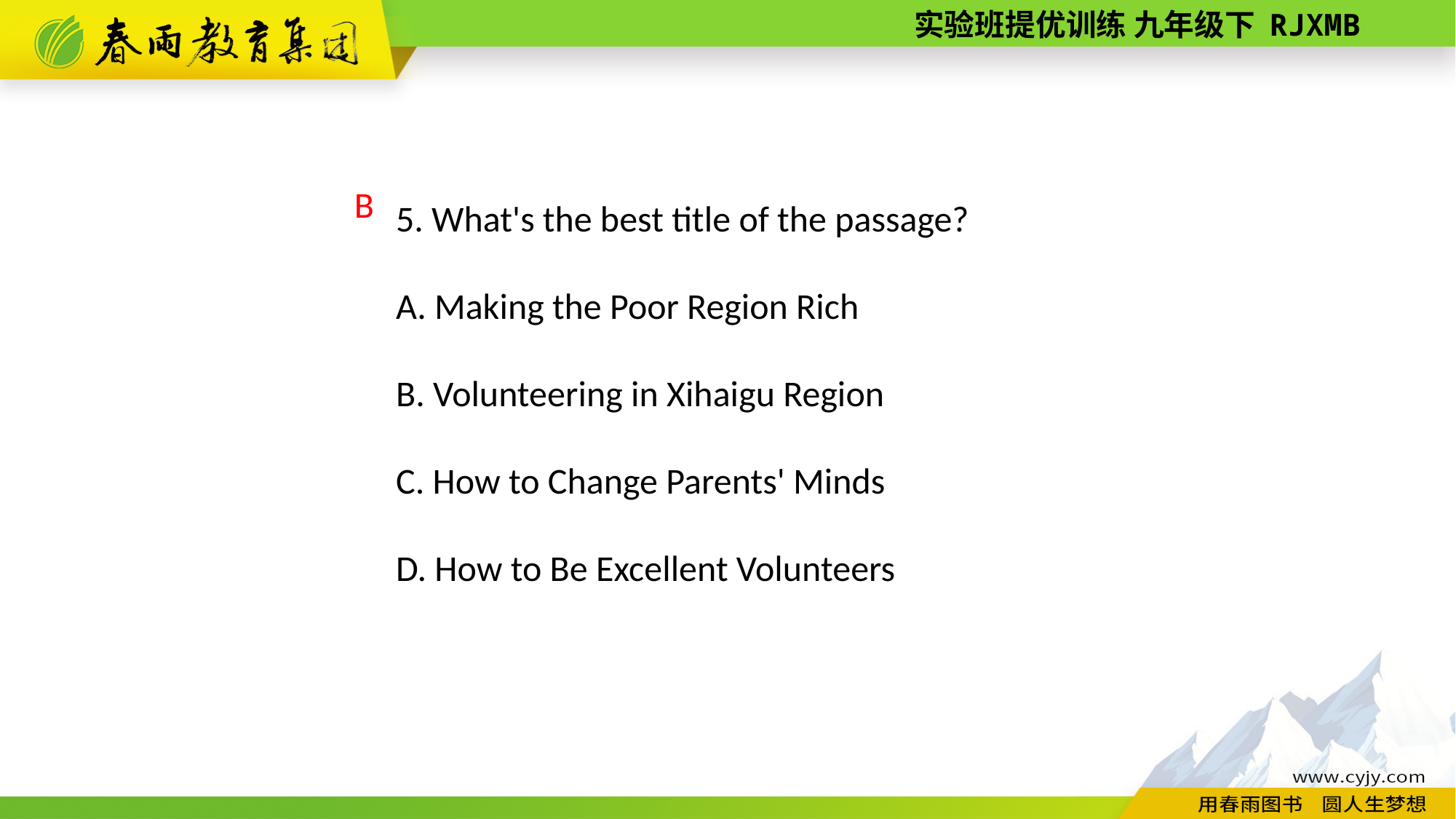

5. What's the best title of the passage?
A. Making the Poor Region Rich
B. Volunteering in Xihaigu Region
C. How to Change Parents' Minds
D. How to Be Excellent Volunteers
B